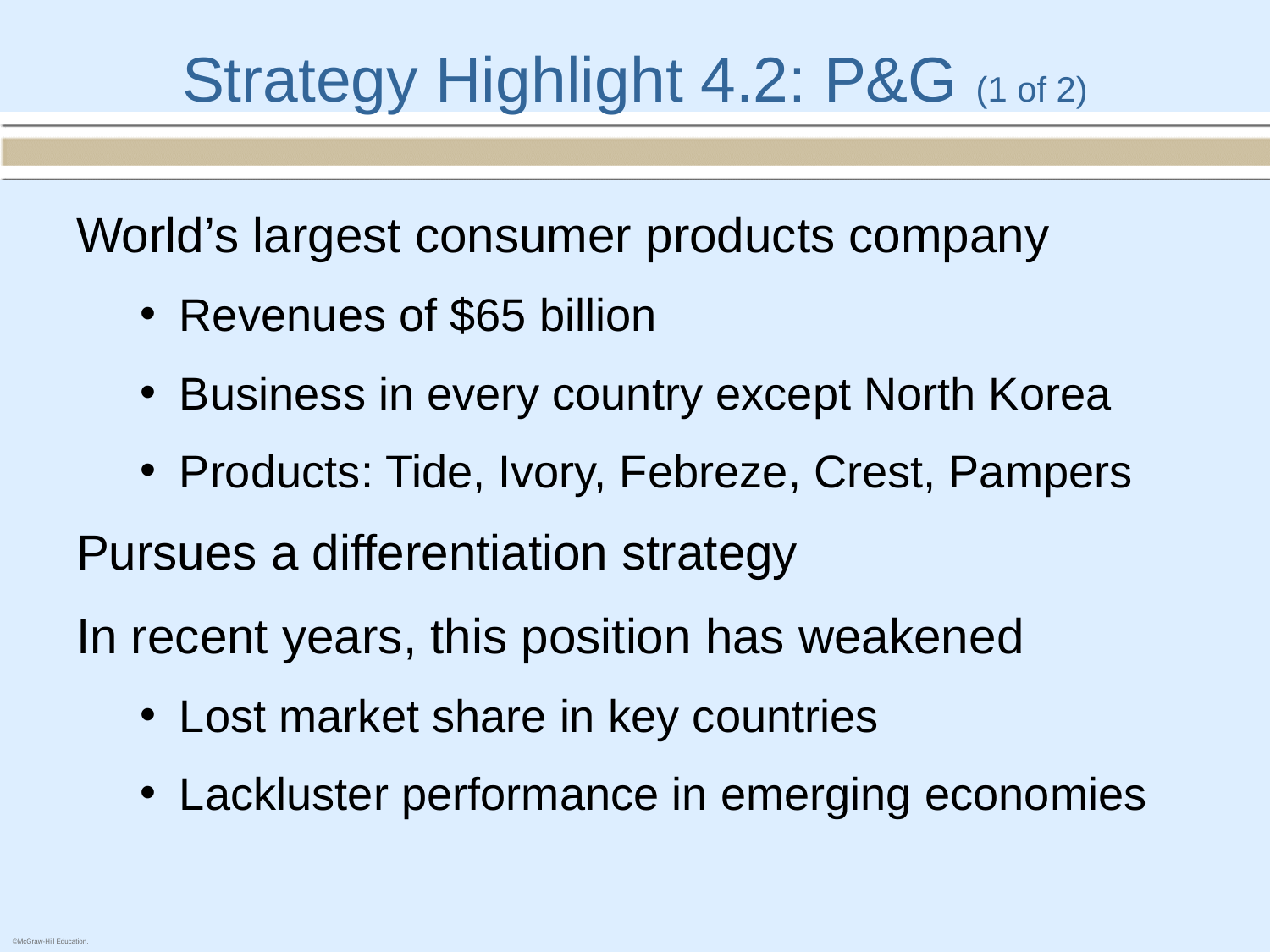

# Strategy Highlight 4.2: P&G (1 of 2)
World’s largest consumer products company
Revenues of $65 billion
Business in every country except North Korea
Products: Tide, Ivory, Febreze, Crest, Pampers
Pursues a differentiation strategy
In recent years, this position has weakened
Lost market share in key countries
Lackluster performance in emerging economies